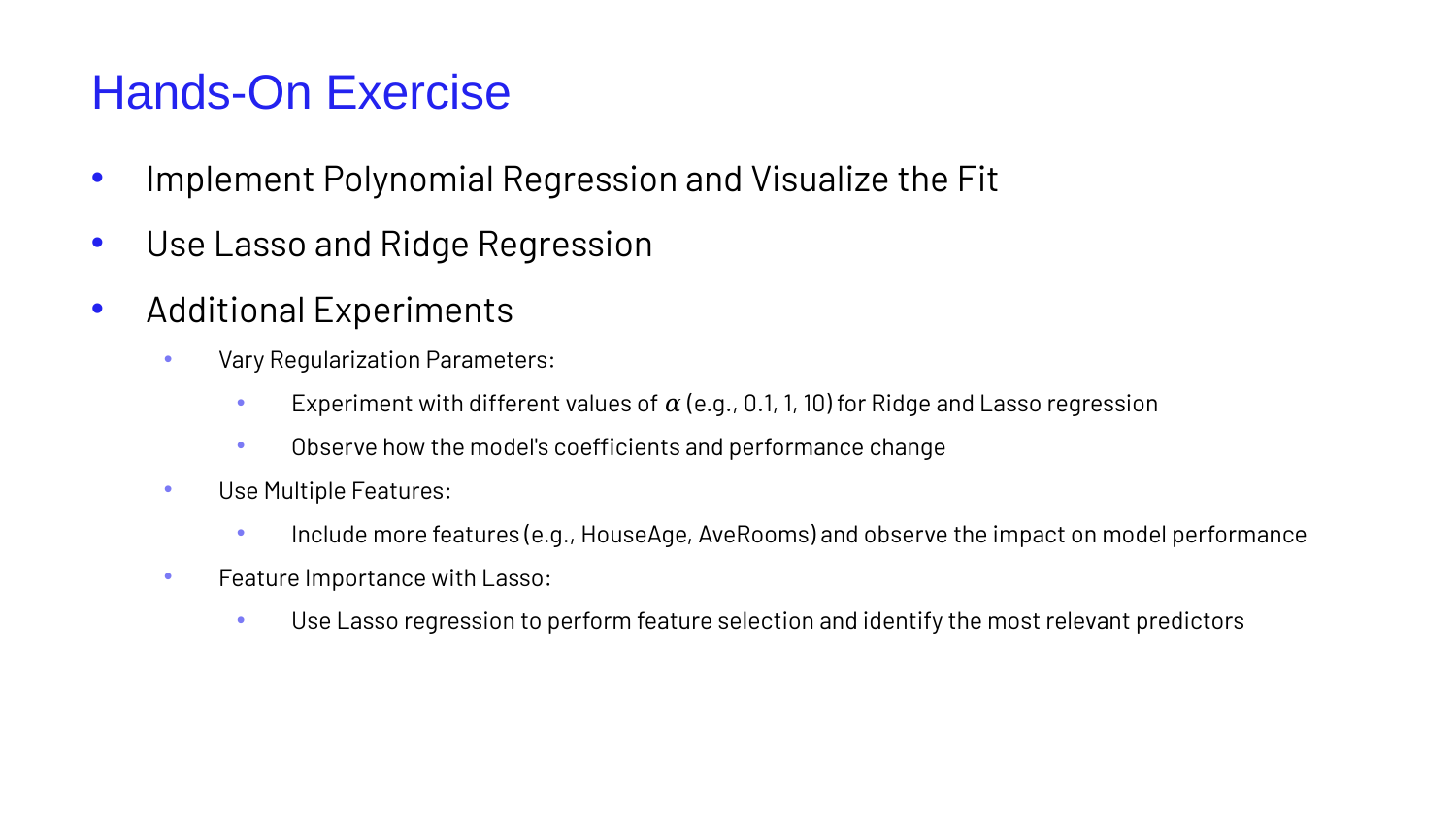

Hands-On Exercise
Implement Polynomial Regression and Visualize the Fit
Use Lasso and Ridge Regression
Additional Experiments
Vary Regularization Parameters:
Experiment with different values of 𝛼 (e.g., 0.1, 1, 10) for Ridge and Lasso regression
Observe how the model's coefficients and performance change
Use Multiple Features:
Include more features (e.g., HouseAge, AveRooms) and observe the impact on model performance
Feature Importance with Lasso:
Use Lasso regression to perform feature selection and identify the most relevant predictors